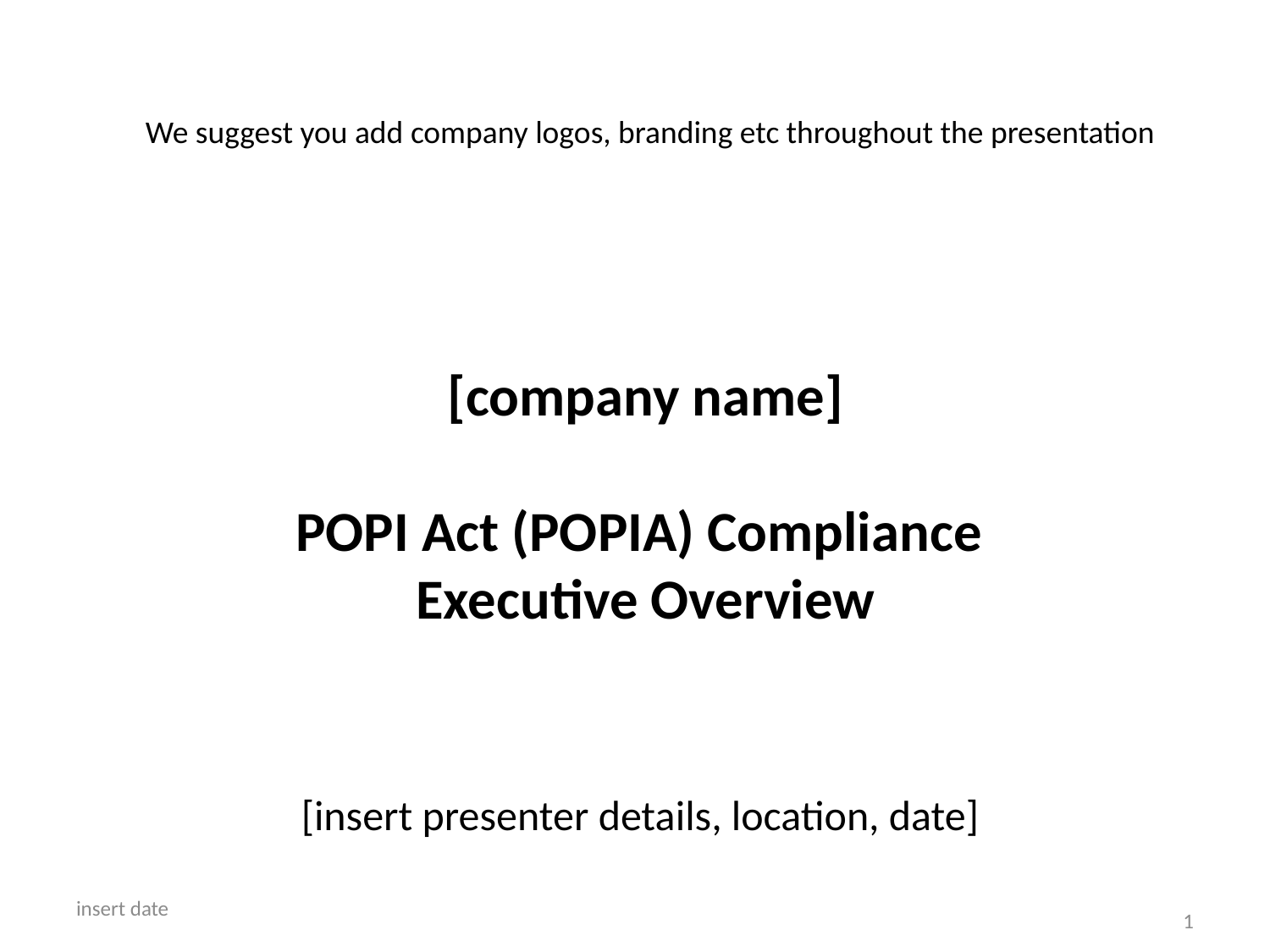

We suggest you add company logos, branding etc throughout the presentation

[company name]

POPI Act (POPIA) Compliance
Executive Overview
# [insert presenter details, location, date]
insert date
© John Cato & Dr Peter Tobin, 2018. All rights reserved

1